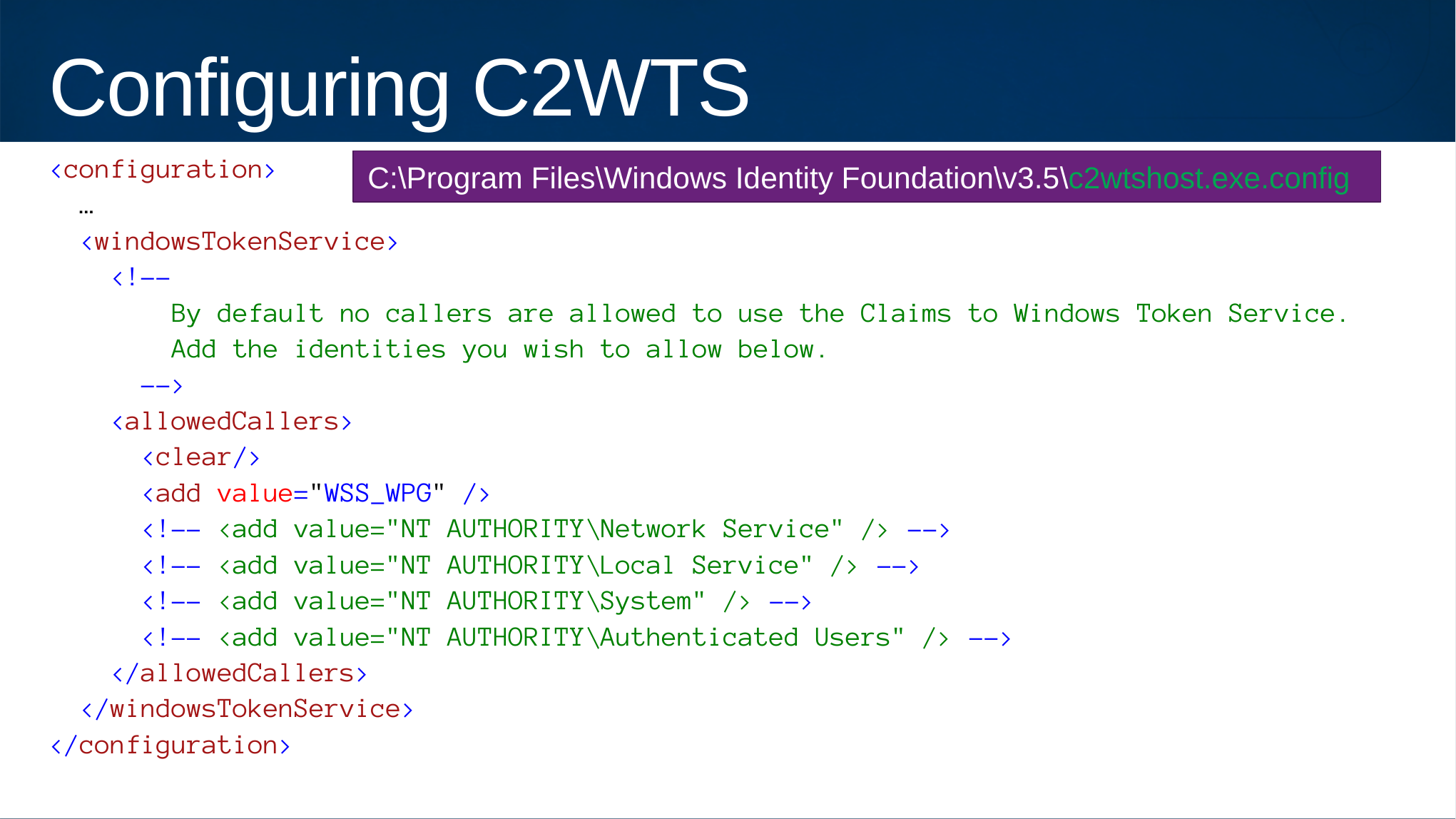

# Configuring C2WTS
<configuration>
  …
  <windowsTokenService>
    <!--
        By default no callers are allowed to use the Claims to Windows Token Service.
        Add the identities you wish to allow below.
      -->
    <allowedCallers>
      <clear/>
      <add value="WSS_WPG" />
      <!-- <add value="NT AUTHORITY\Network Service" /> -->
      <!-- <add value="NT AUTHORITY\Local Service" /> -->
      <!-- <add value="NT AUTHORITY\System" /> -->
      <!-- <add value="NT AUTHORITY\Authenticated Users" /> -->
    </allowedCallers>
  </windowsTokenService>
</configuration>
C:\Program Files\Windows Identity Foundation\v3.5\c2wtshost.exe.config